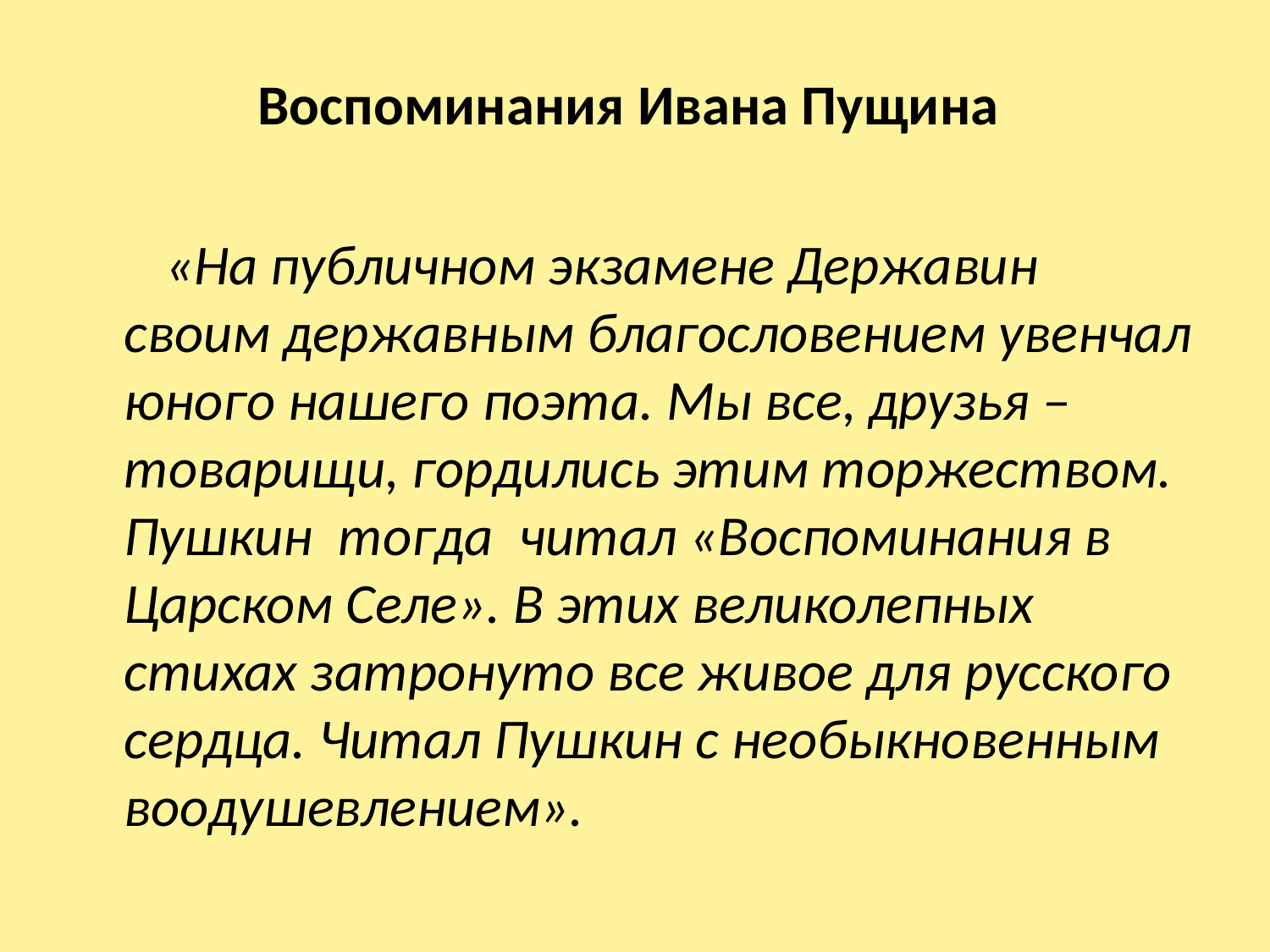

# Воспоминания Ивана Пущина
       «На публичном экзамене Державин своим державным благословением увенчал юного нашего поэта. Мы все, друзья – товарищи, гордились этим торжеством.  Пушкин  тогда  читал «Воспоминания в Царском Селе». В этих великолепных стихах затронуто все живое для русского сердца. Читал Пушкин с необыкновенным воодушевлением».